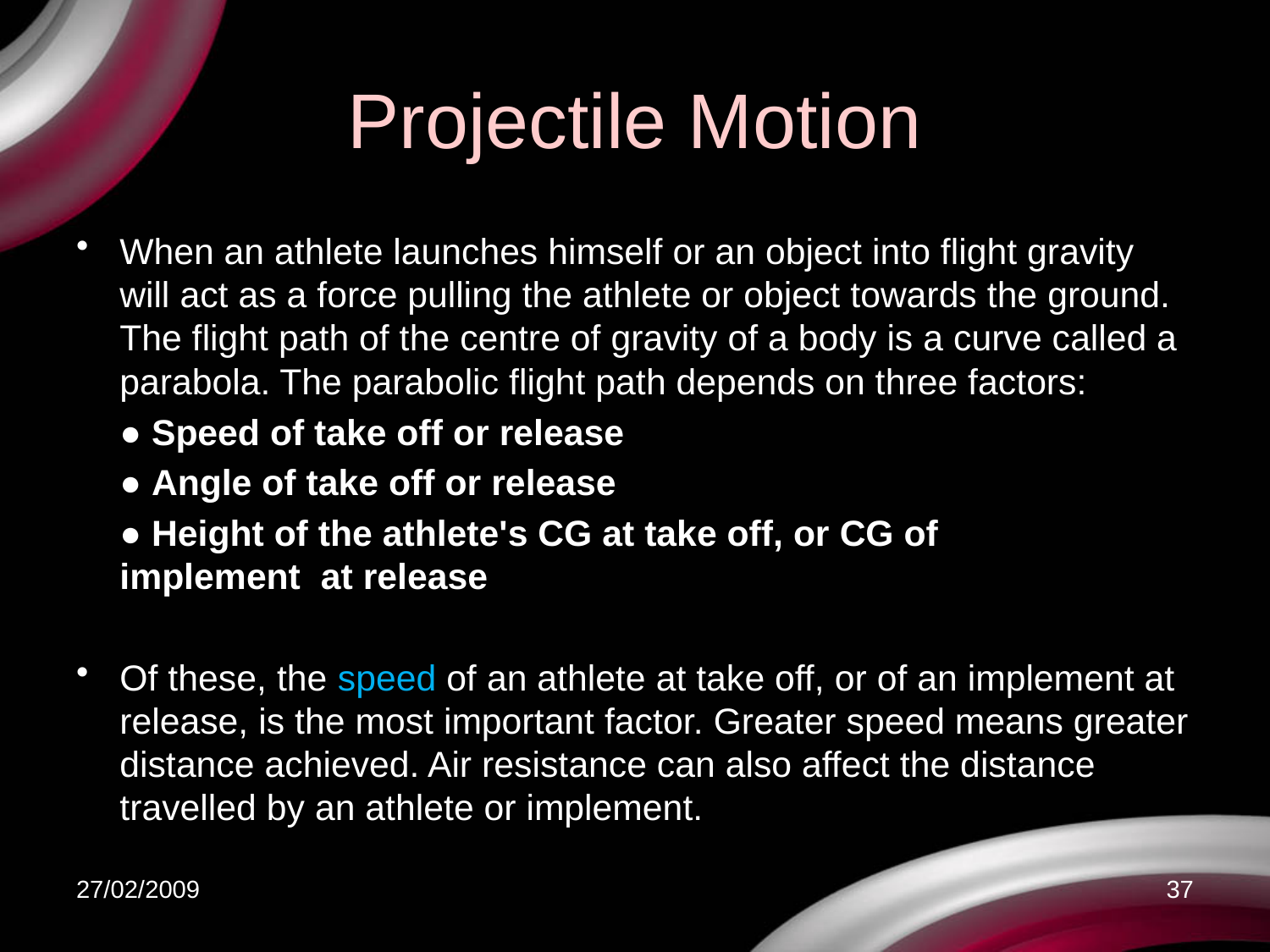

# Projectile Motion
When an athlete launches himself or an object into flight gravity will act as a force pulling the athlete or object towards the ground. The flight path of the centre of gravity of a body is a curve called a parabola. The parabolic flight path depends on three factors:
		● Speed of take off or release
		● Angle of take off or release
		● Height of the athlete's CG at take off, or CG of 	implement  at release

Of these, the speed of an athlete at take off, or of an implement at release, is the most important factor. Greater speed means greater distance achieved. Air resistance can also affect the distance travelled by an athlete or implement.
27/02/2009
37